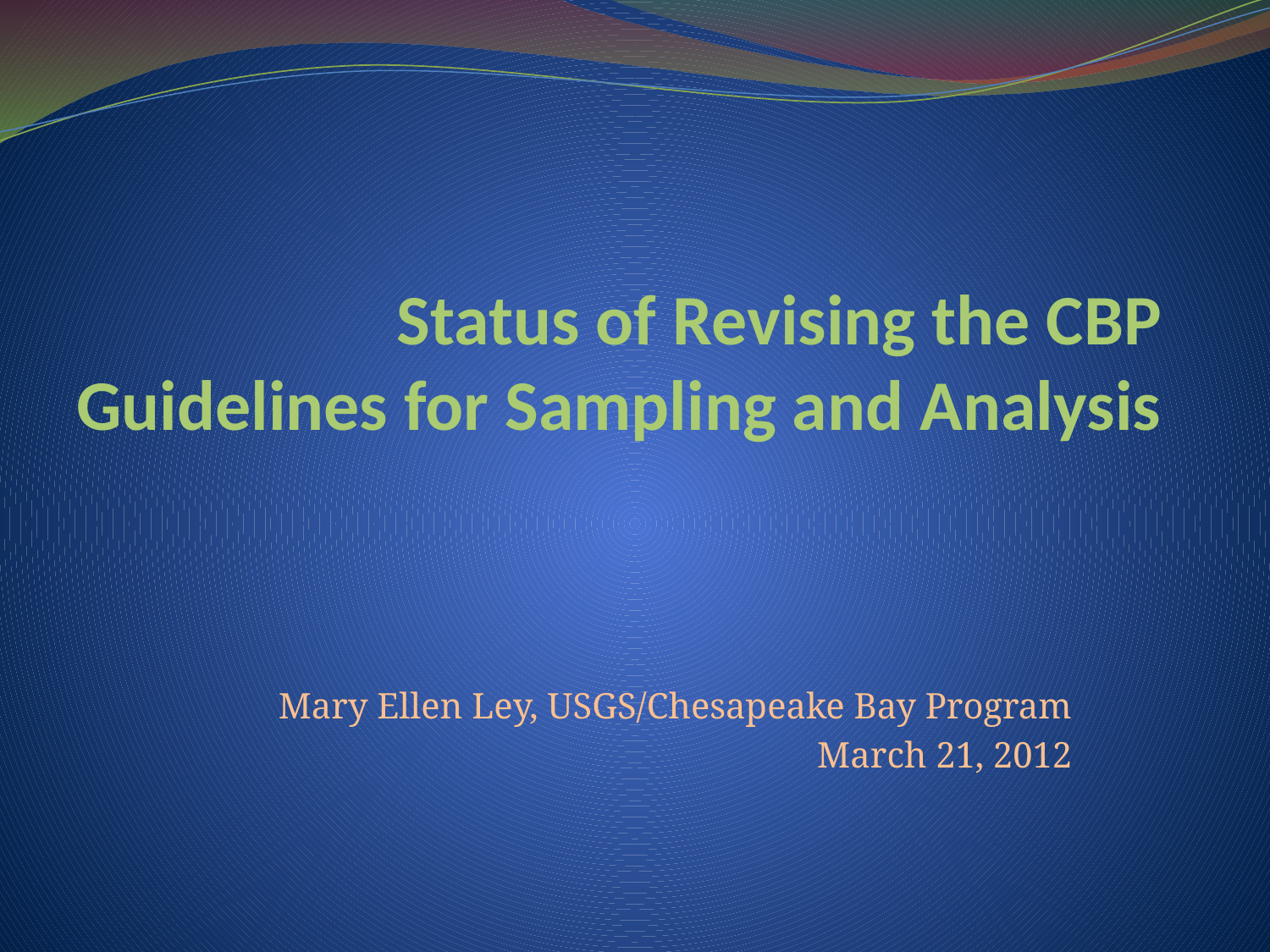

# Status of Revising the CBP Guidelines for Sampling and Analysis
Mary Ellen Ley, USGS/Chesapeake Bay Program
March 21, 2012